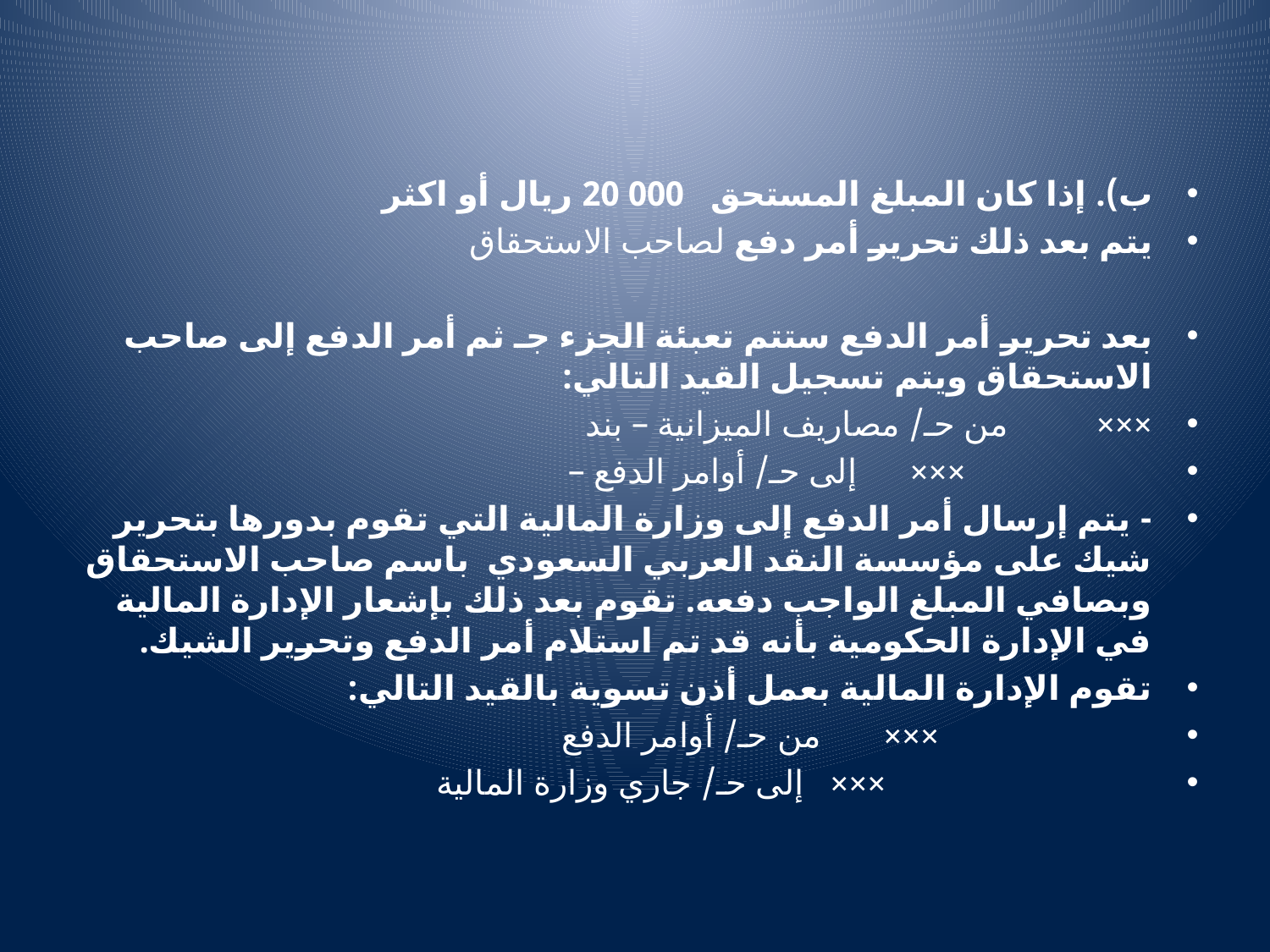

#
ب). إذا كان المبلغ المستحق   000 20 ريال أو اكثر
يتم بعد ذلك تحرير أمر دفع لصاحب الاستحقاق

بعد تحرير أمر الدفع ستتم تعبئة الجزء جـ ثم أمر الدفع إلى صاحب الاستحقاق ويتم تسجيل القيد التالي:
×××          من حـ/ مصاريف الميزانية – بند
                     ×××      إلى حـ/ أوامر الدفع –
- يتم إرسال أمر الدفع إلى وزارة المالية التي تقوم بدورها بتحرير شيك على مؤسسة النقد العربي السعودي  باسم صاحب الاستحقاق وبصافي المبلغ الواجب دفعه. تقوم بعد ذلك بإشعار الإدارة المالية في الإدارة الحكومية بأنه قد تم استلام أمر الدفع وتحرير الشيك.
تقوم الإدارة المالية بعمل أذن تسوية بالقيد التالي:
                        ×××       من حـ/ أوامر الدفع
                              ×××   إلى حـ/ جاري وزارة المالية